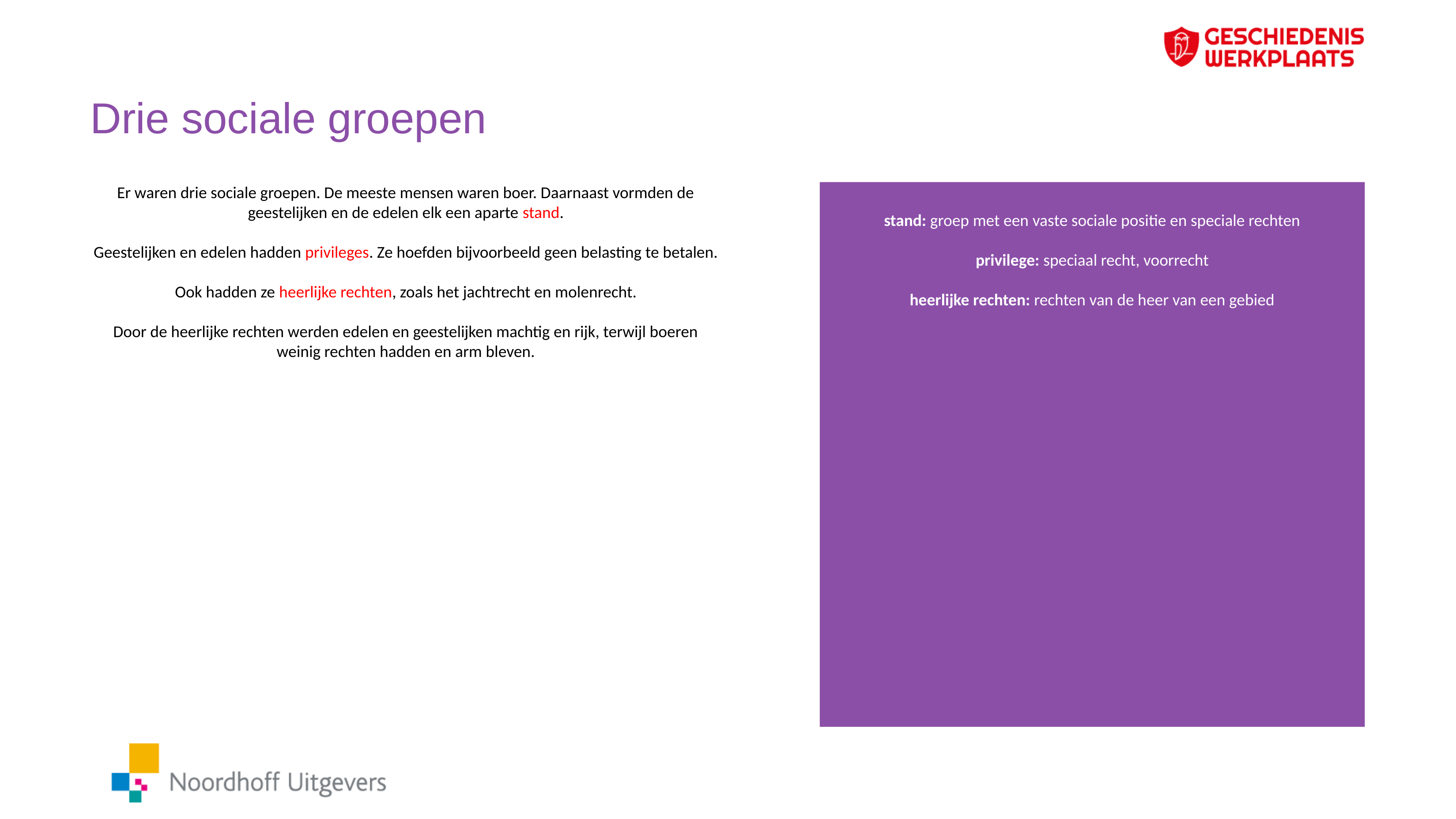

# Drie sociale groepen
Er waren drie sociale groepen. De meeste mensen waren boer. Daarnaast vormden de geestelijken en de edelen elk een aparte stand.

Geestelijken en edelen hadden privileges. Ze hoefden bijvoorbeeld geen belasting te betalen.

Ook hadden ze heerlijke rechten, zoals het jachtrecht en molenrecht.

Door de heerlijke rechten werden edelen en geestelijken machtig en rijk, terwijl boeren weinig rechten hadden en arm bleven.
stand: groep met een vaste sociale positie en speciale rechten

privilege: speciaal recht, voorrecht

heerlijke rechten: rechten van de heer van een gebied